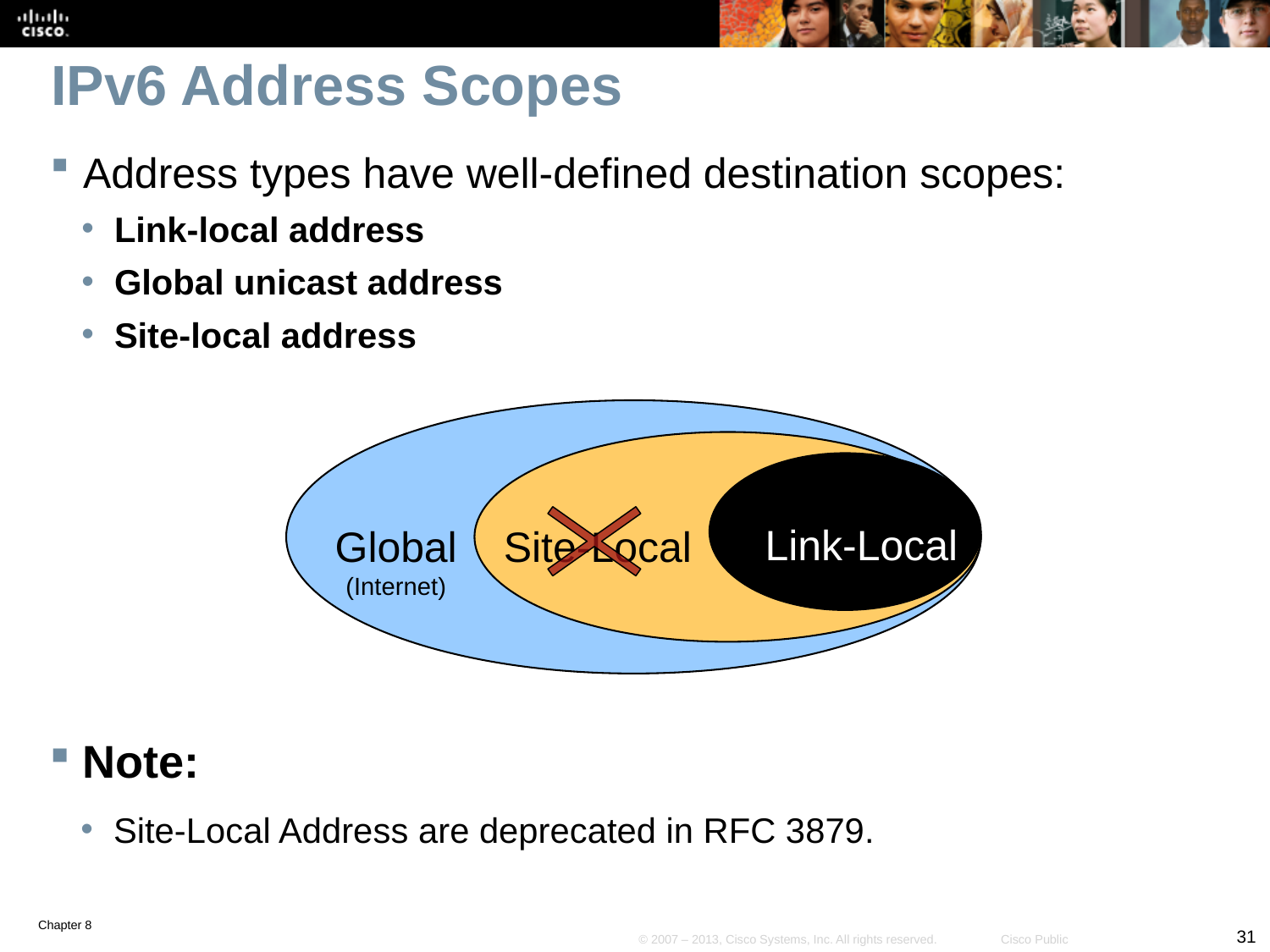

# IPv6 Address Scopes
Address types have well-defined destination scopes:
Link-local address
Global unicast address
Site-local address

Link-Local
Global
(Internet)
Site-Local

Note:
Site-Local Address are deprecated in RFC 3879.